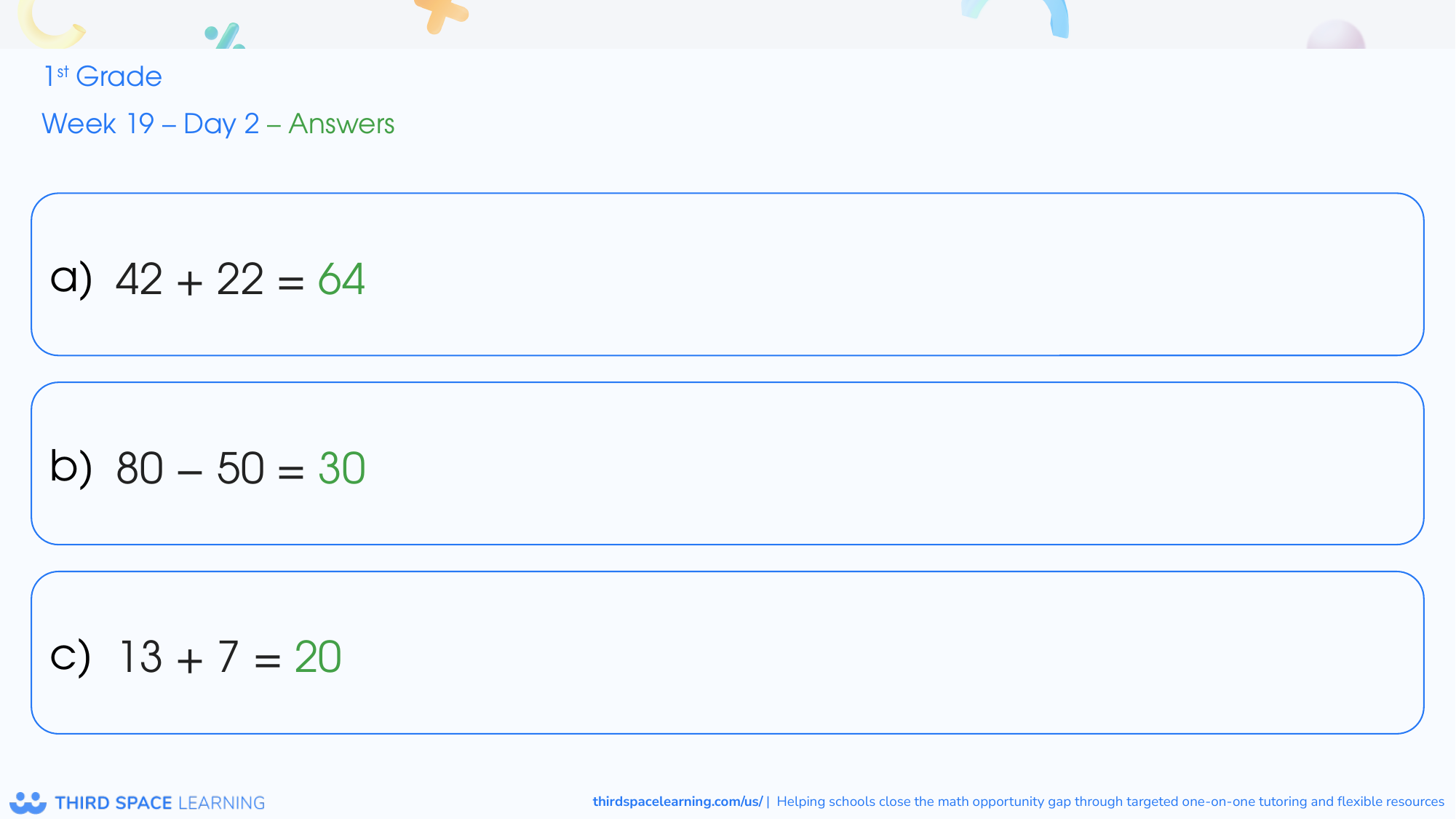

1st Grade
Week 19 – Day 2 – Answers
42 + 22 = 64
80 − 50 = 30
13 + 7 = 20